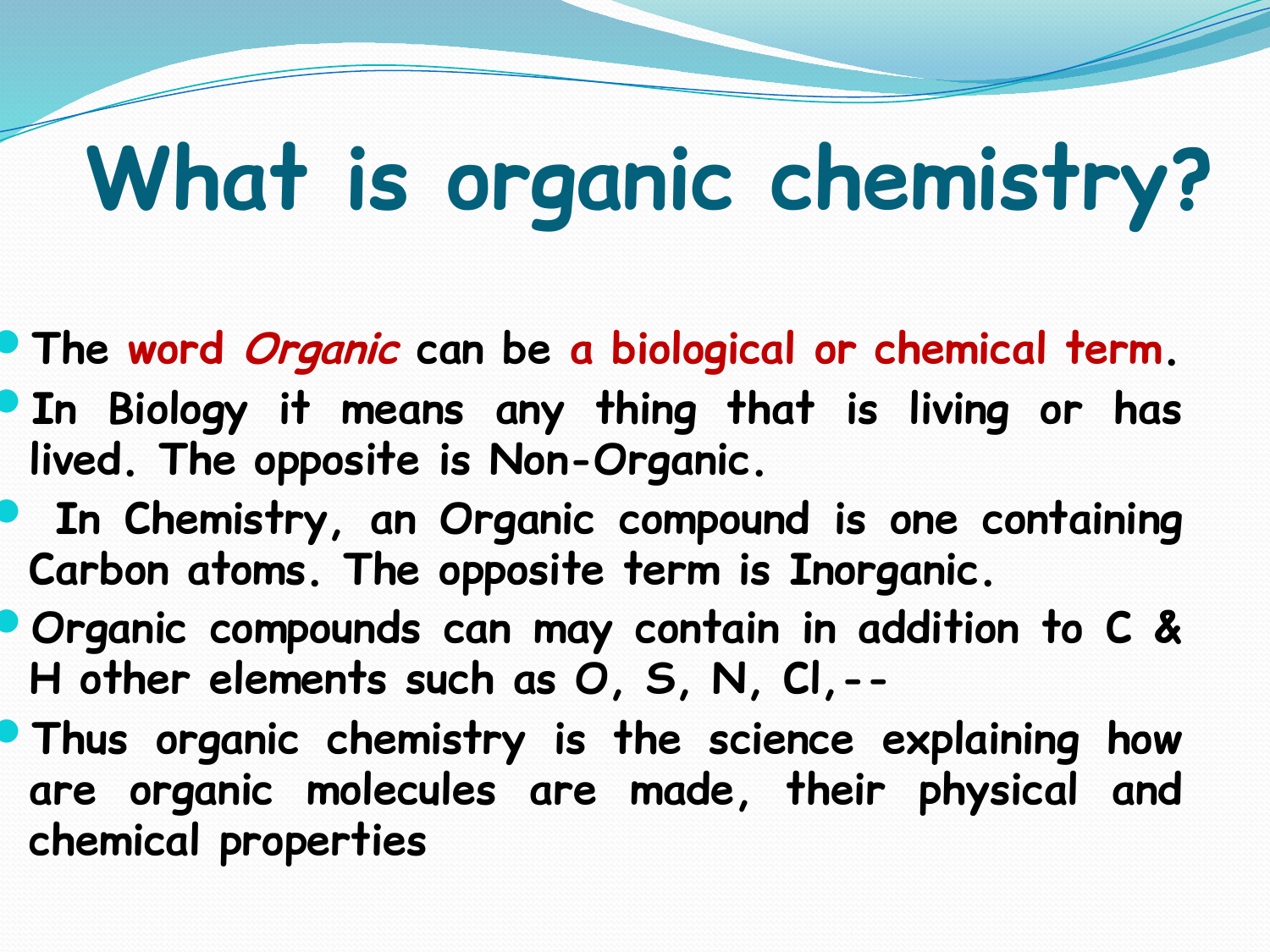

What is organic chemistry?

The word Organic can be a biological or chemical term.
In Biology it means any thing that is living or has lived. The opposite is Non-Organic.
 In Chemistry, an Organic compound is one containing Carbon atoms. The opposite term is Inorganic.
Organic compounds can may contain in addition to C & H other elements such as O, S, N, Cl,--
Thus organic chemistry is the science explaining how are organic molecules are made, their physical and chemical properties